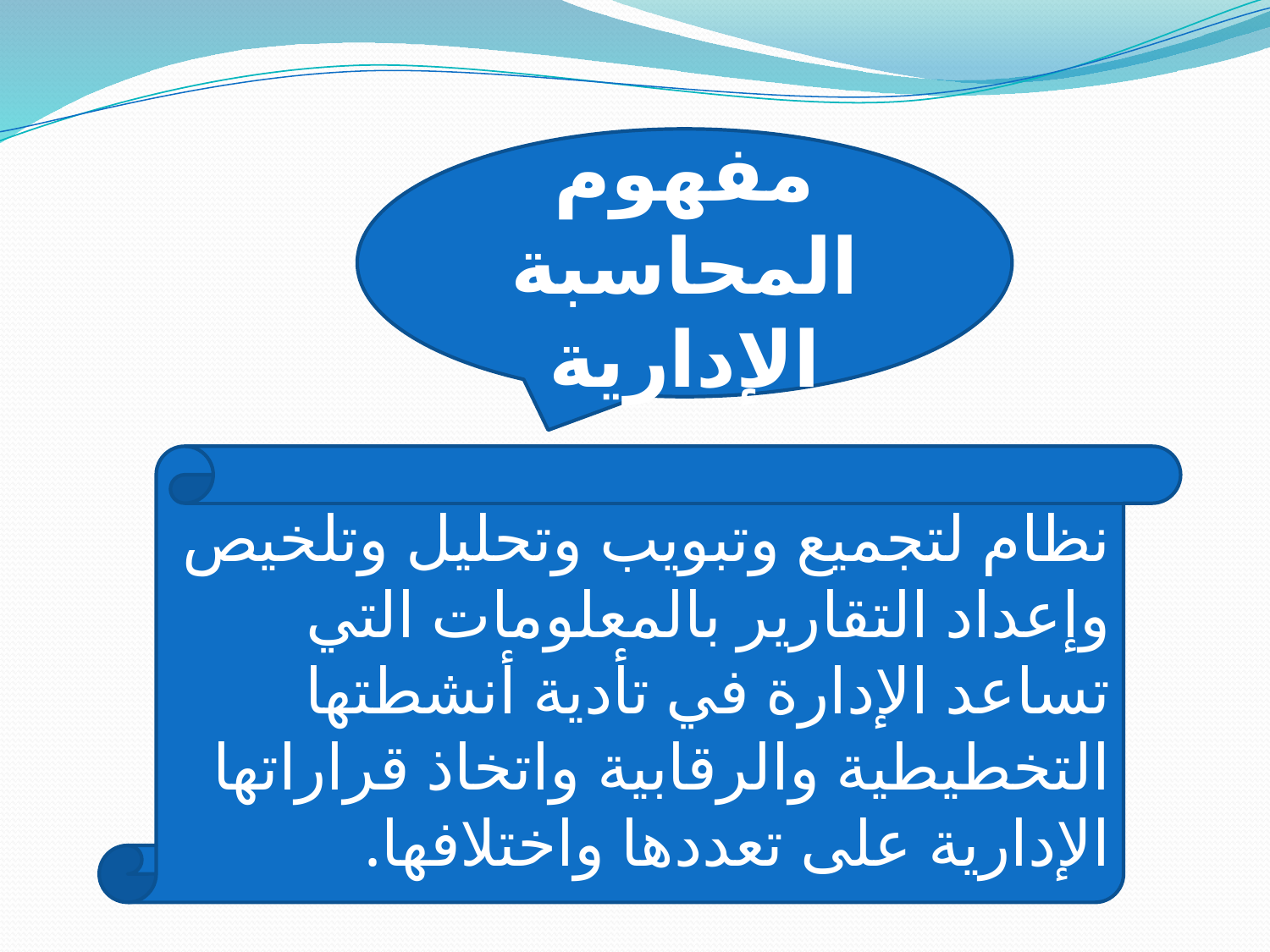

مفهوم المحاسبة الإدارية
نظام لتجميع وتبويب وتحليل وتلخيص وإعداد التقارير بالمعلومات التي تساعد الإدارة في تأدية أنشطتها التخطيطية والرقابية واتخاذ قراراتها الإدارية على تعددها واختلافها.